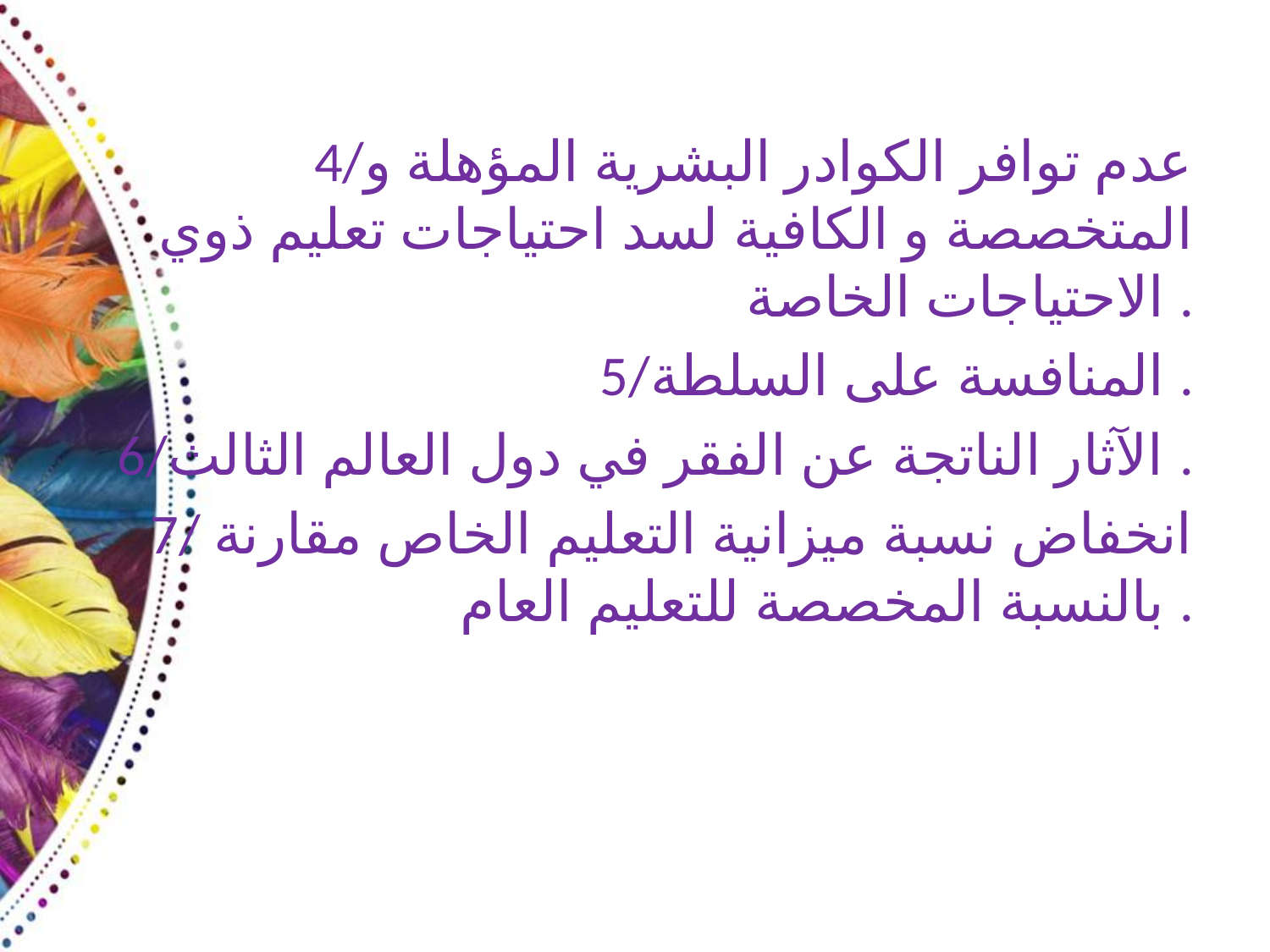

#
4/عدم توافر الكوادر البشرية المؤهلة و المتخصصة و الكافية لسد احتياجات تعليم ذوي الاحتياجات الخاصة .
5/المنافسة على السلطة .
6/الآثار الناتجة عن الفقر في دول العالم الثالث .
7/ انخفاض نسبة ميزانية التعليم الخاص مقارنة بالنسبة المخصصة للتعليم العام .